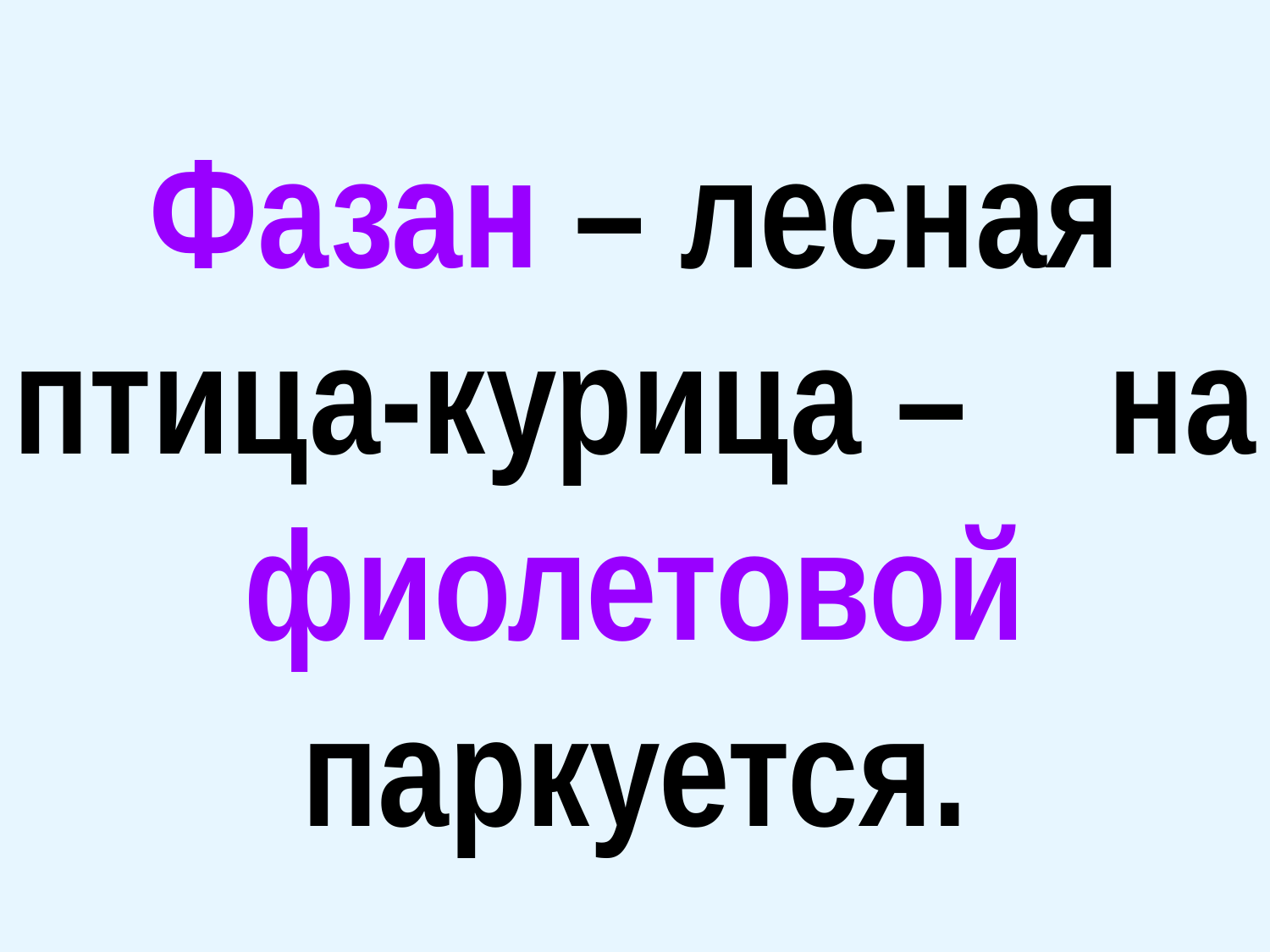

Фазан – лесная птица-курица –    на фиолетовой паркуется.